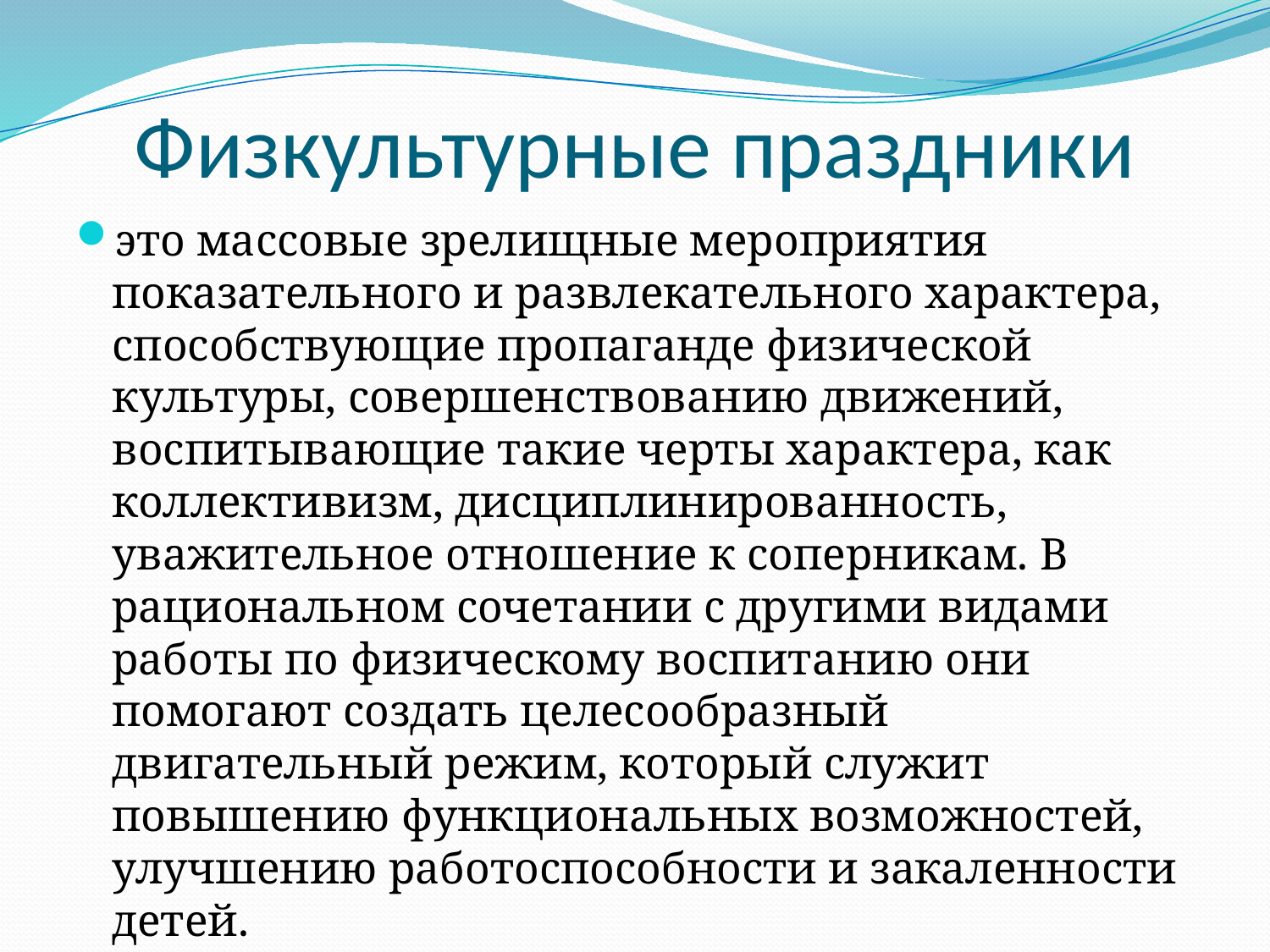

# Физкультурные праздники
это массовые зрелищные мероприятия показательного и развлекательного характера, способствующие пропаганде физической культуры, совершенствованию движений, воспитывающие такие черты характера, как коллективизм, дисциплинированность, уважительное отношение к соперникам. В рациональном сочетании с другими видами работы по физическому воспитанию они помогают создать целесообразный двигательный режим, который служит повышению функциональных возможностей, улучшению работоспособности и закаленности детей.